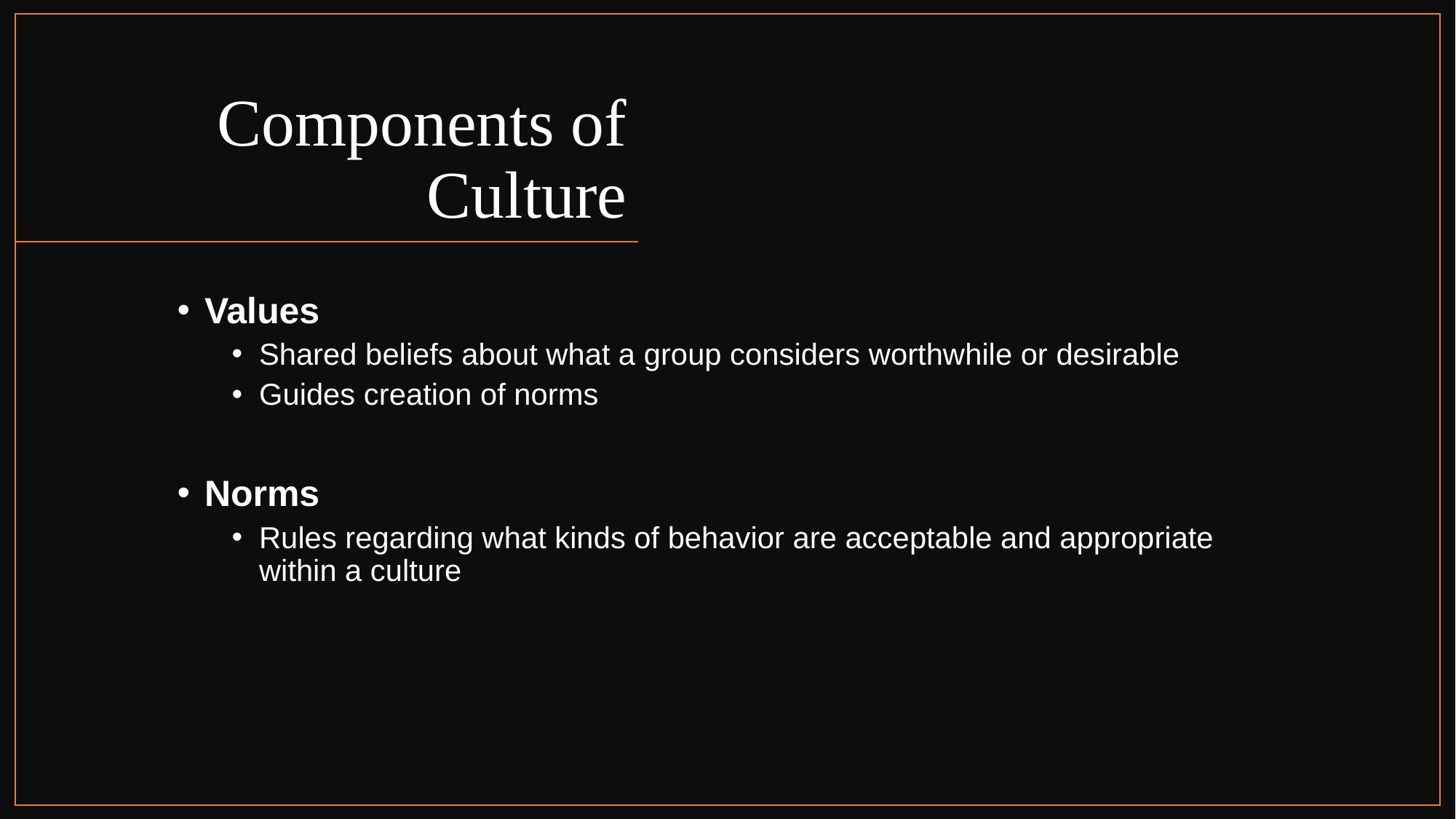

# Components of Culture
Values
Shared beliefs about what a group considers worthwhile or desirable
Guides creation of norms

Norms
Rules regarding what kinds of behavior are acceptable and appropriate within a culture